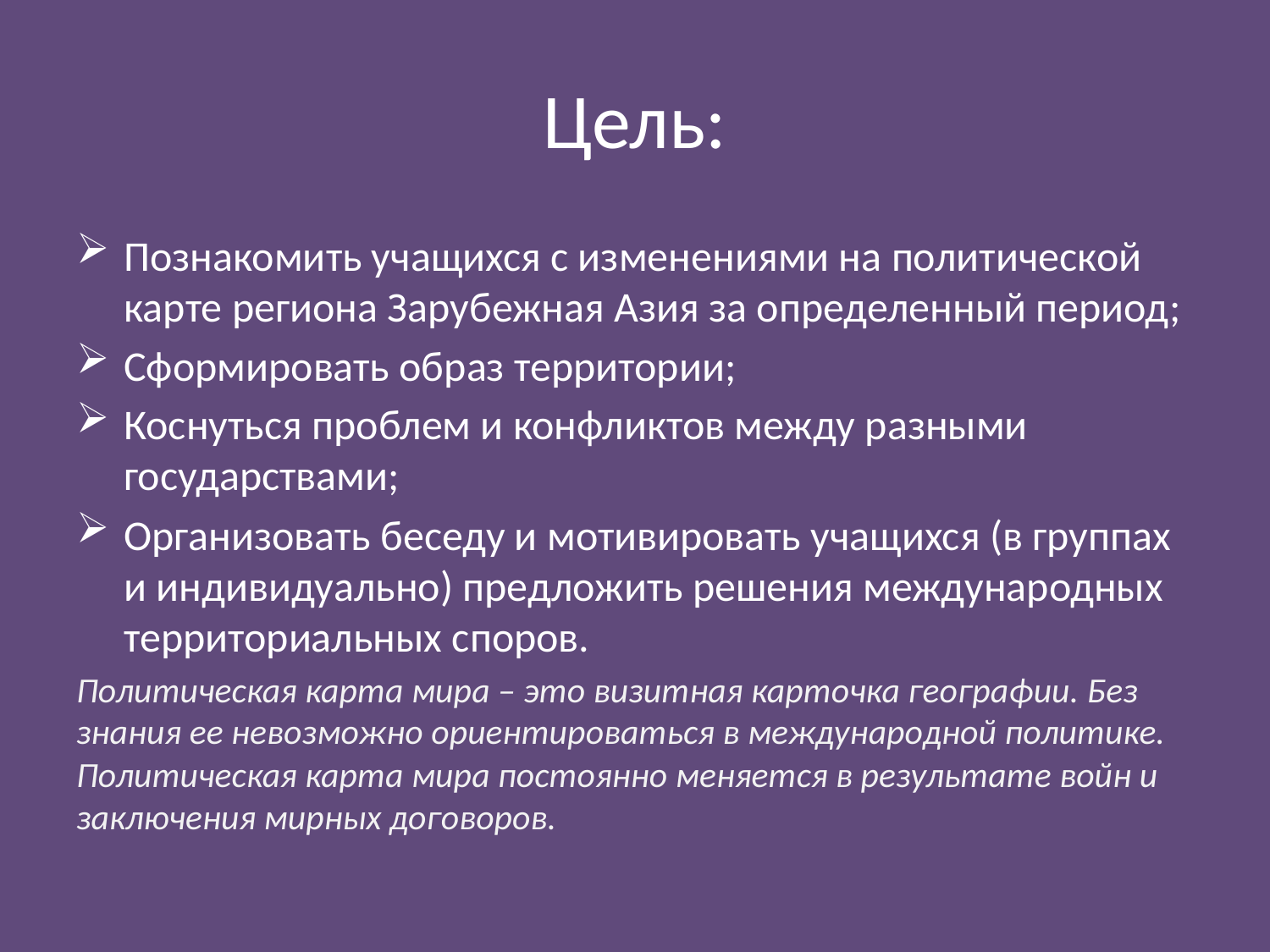

# Цель:
Познакомить учащихся с изменениями на политической карте региона Зарубежная Азия за определенный период;
Сформировать образ территории;
Коснуться проблем и конфликтов между разными государствами;
Организовать беседу и мотивировать учащихся (в группах и индивидуально) предложить решения международных территориальных споров.
Политическая карта мира – это визитная карточка географии. Без знания ее невозможно ориентироваться в международной политике. Политическая карта мира постоянно меняется в результате войн и заключения мирных договоров.